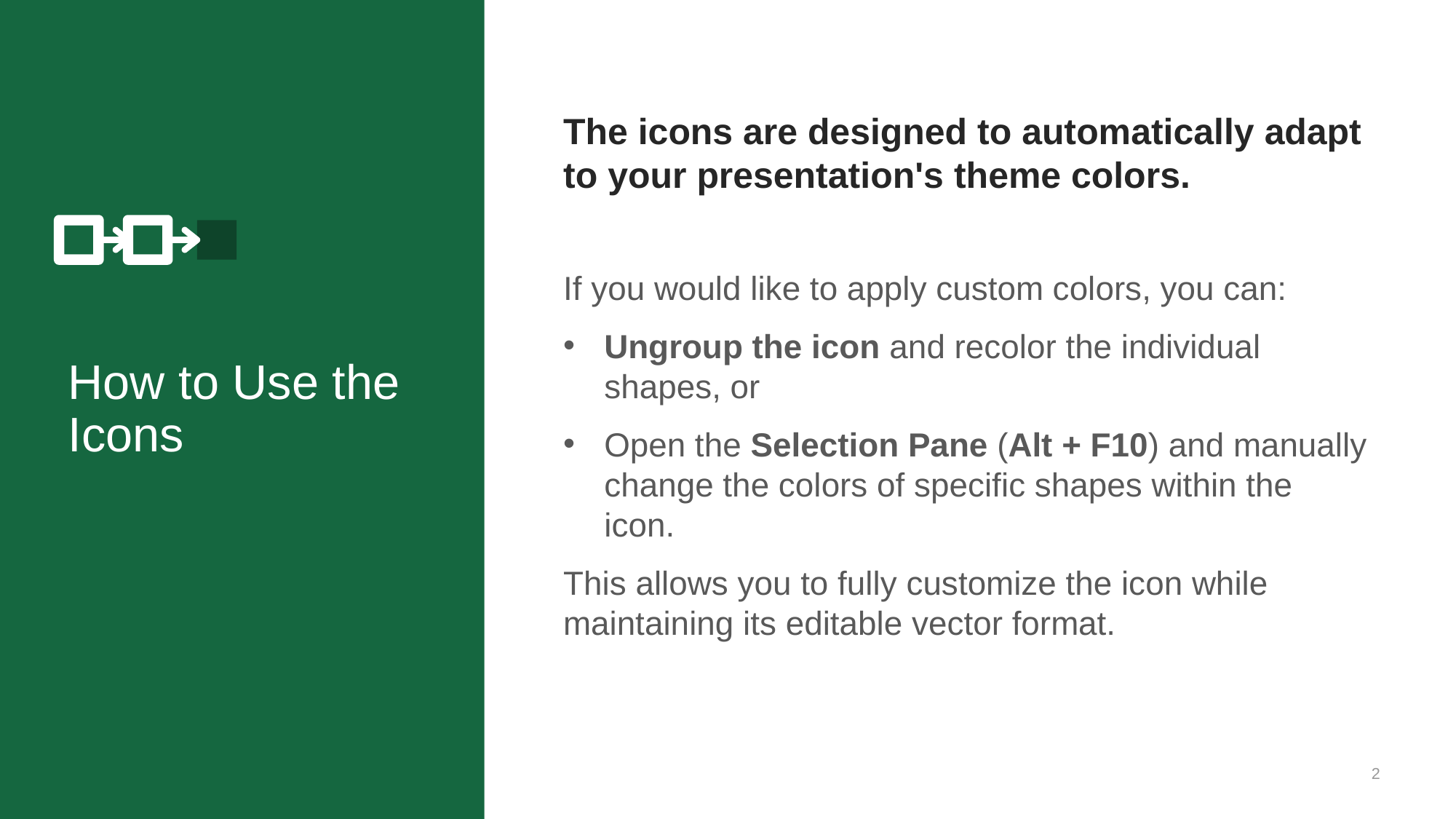

The icons are designed to automatically adapt to your presentation's theme colors.

If you would like to apply custom colors, you can:
Ungroup the icon and recolor the individual shapes, or
Open the Selection Pane (Alt + F10) and manually change the colors of specific shapes within the icon.
This allows you to fully customize the icon while maintaining its editable vector format.
# How to Use the Icons
2